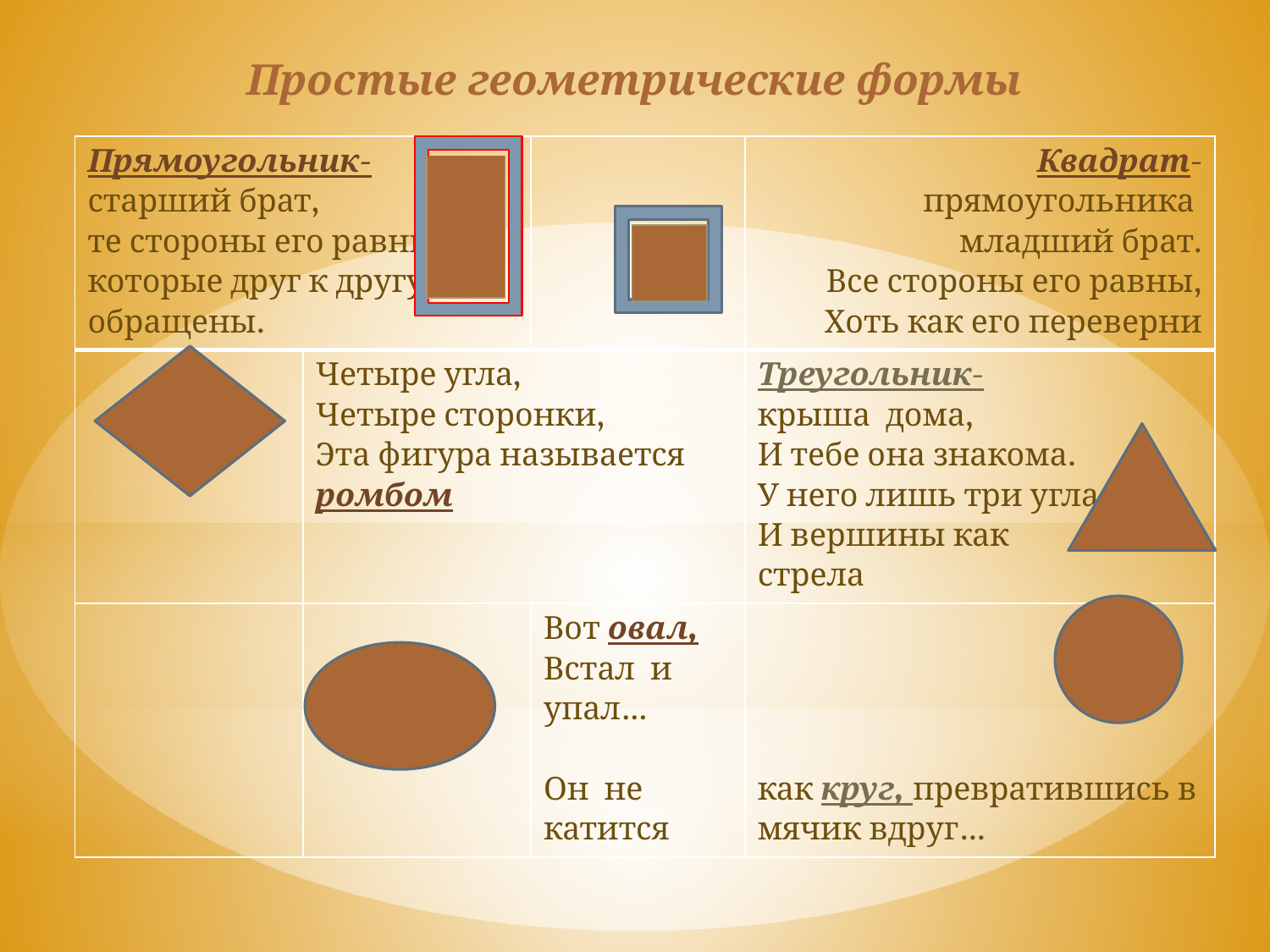

# Простые геометрические формы

| Прямоугольник- старший брат, те стороны его равны, которые друг к другу обращены. |  |  | Квадрат- прямоугольника младший брат. Все стороны его равны, Хоть как его переверни |
| --- | --- | --- | --- |
|  | Четыре угла, Четыре сторонки, Эта фигура называется ромбом |  | Треугольник- крыша дома, И тебе она знакома. У него лишь три угла, И вершины как стрела |
|  |  | Вот овал, Встал и упал… Он не катится | как круг, превратившись в мячик вдруг… |
|  |
| --- |

|  |
| --- |